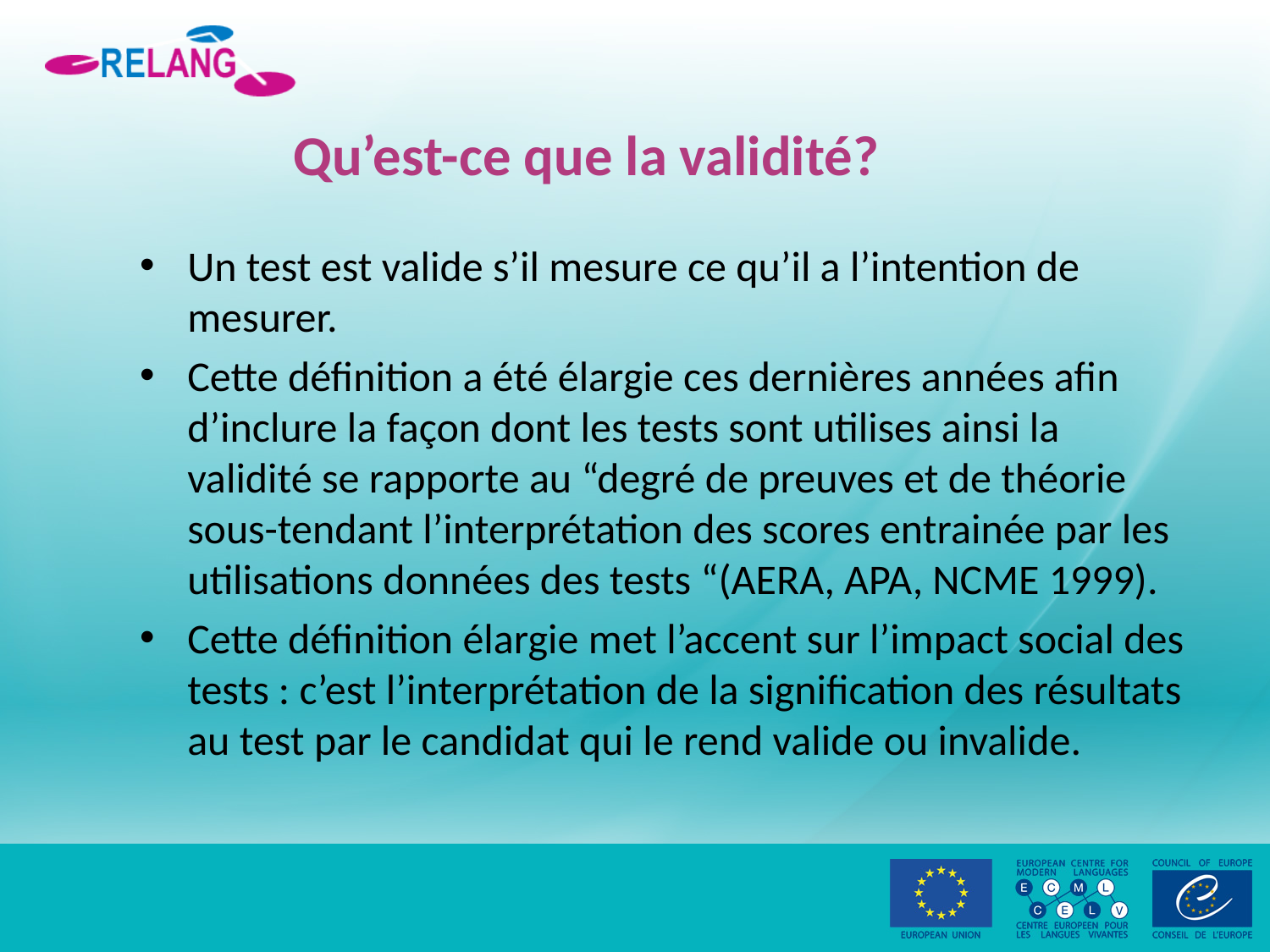

# Qu’est-ce que la validité?
Un test est valide s’il mesure ce qu’il a l’intention de mesurer.
Cette définition a été élargie ces dernières années afin d’inclure la façon dont les tests sont utilises ainsi la validité se rapporte au “degré de preuves et de théorie sous-tendant l’interprétation des scores entrainée par les utilisations données des tests “(AERA, APA, NCME 1999).
Cette définition élargie met l’accent sur l’impact social des tests : c’est l’interprétation de la signification des résultats au test par le candidat qui le rend valide ou invalide.